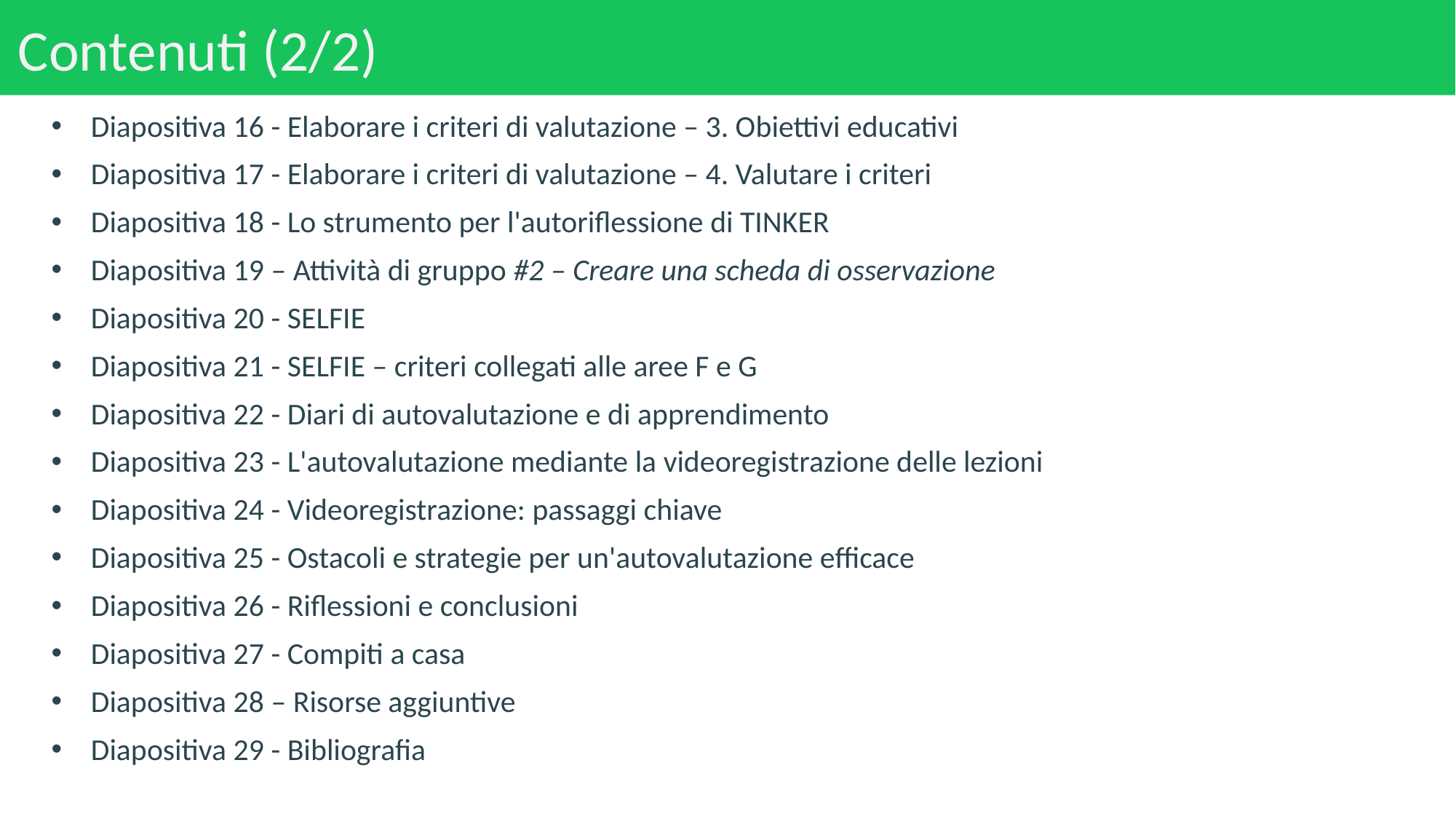

# Contenuti (2/2)
Diapositiva 16 - Elaborare i criteri di valutazione – 3. Obiettivi educativi
Diapositiva 17 - Elaborare i criteri di valutazione – 4. Valutare i criteri
Diapositiva 18 - Lo strumento per l'autoriflessione di TINKER
Diapositiva 19 – Attività di gruppo #2 – Creare una scheda di osservazione
Diapositiva 20 - SELFIE
Diapositiva 21 - SELFIE – criteri collegati alle aree F e G
Diapositiva 22 - Diari di autovalutazione e di apprendimento
Diapositiva 23 - L'autovalutazione mediante la videoregistrazione delle lezioni
Diapositiva 24 - Videoregistrazione: passaggi chiave
Diapositiva 25 - Ostacoli e strategie per un'autovalutazione efficace
Diapositiva 26 - Riflessioni e conclusioni
Diapositiva 27 - Compiti a casa
Diapositiva 28 – Risorse aggiuntive
Diapositiva 29 - Bibliografia